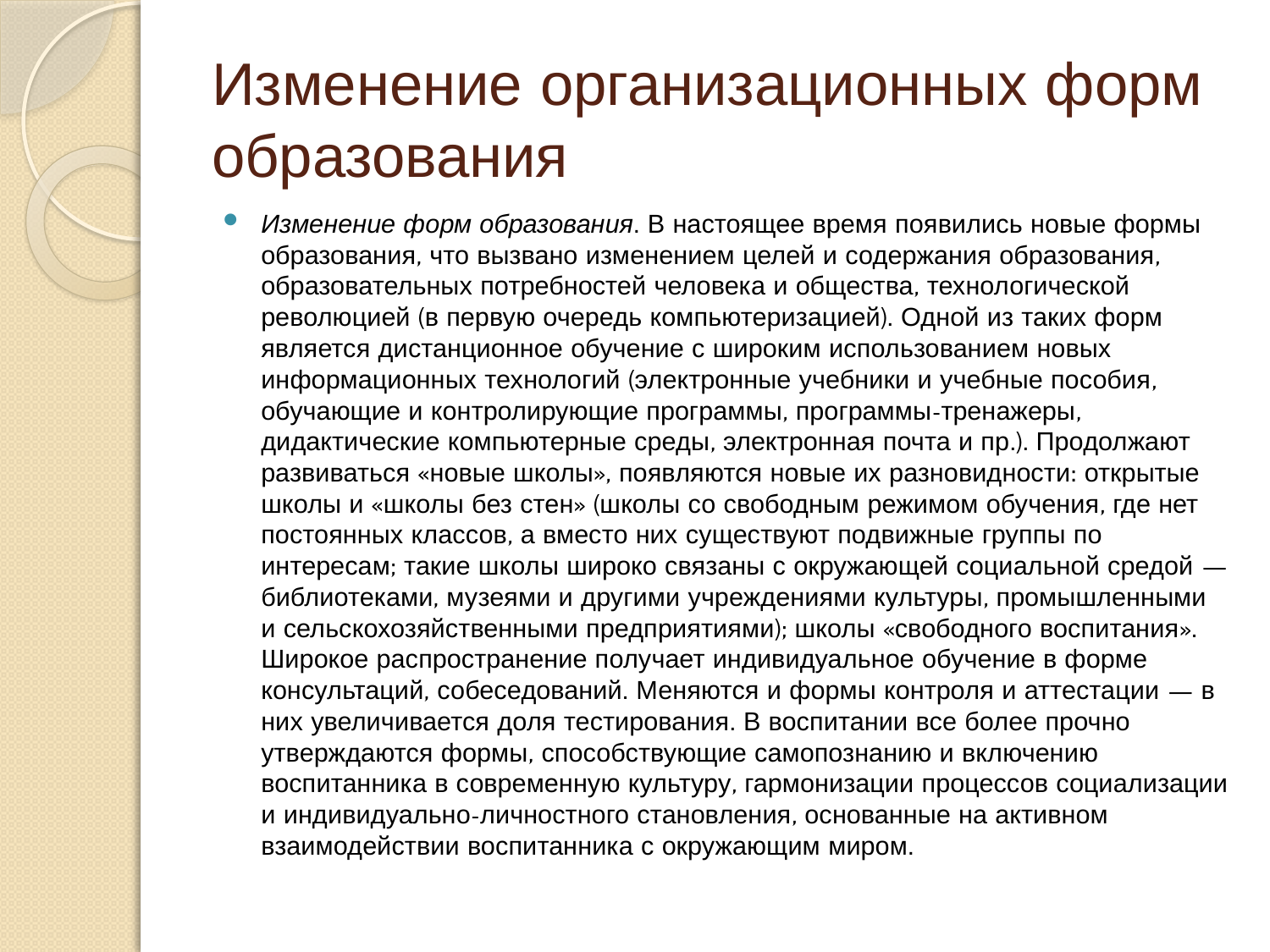

# Изменение организационных форм образования
Изменение форм образования. В настоящее время появились новые формы образования, что вызвано изменением целей и содержания образования, образовательных потребностей человека и общества, технологической революцией (в первую очередь компьютеризацией). Одной из таких форм является дистанционное обучение с широким использованием новых информационных технологий (электронные учебники и учебные пособия, обучающие и контролирующие программы, программы-тренажеры, дидактические компьютерные среды, электронная почта и пр.). Продолжают развиваться «новые школы», появляются новые их разновидности: открытые школы и «школы без стен» (школы со свободным режимом обучения, где нет постоянных классов, а вместо них существуют подвижные группы по интересам; такие школы широко связаны с окружающей социальной средой — библиотеками, музеями и другими учреждениями культуры, промышленными и сельскохозяйственными предприятиями); школы «свободного воспитания». Широкое распространение получает индивидуальное обучение в форме консультаций, собеседований. Меняются и формы контроля и аттестации — в них увеличивается доля тестирования. В воспитании все более прочно утверждаются формы, способствующие самопознанию и включению воспитанника в современную культуру, гармонизации процессов социализации и индивидуально-личностного становления, основанные на активном взаимодействии воспитанника с окружающим миром.